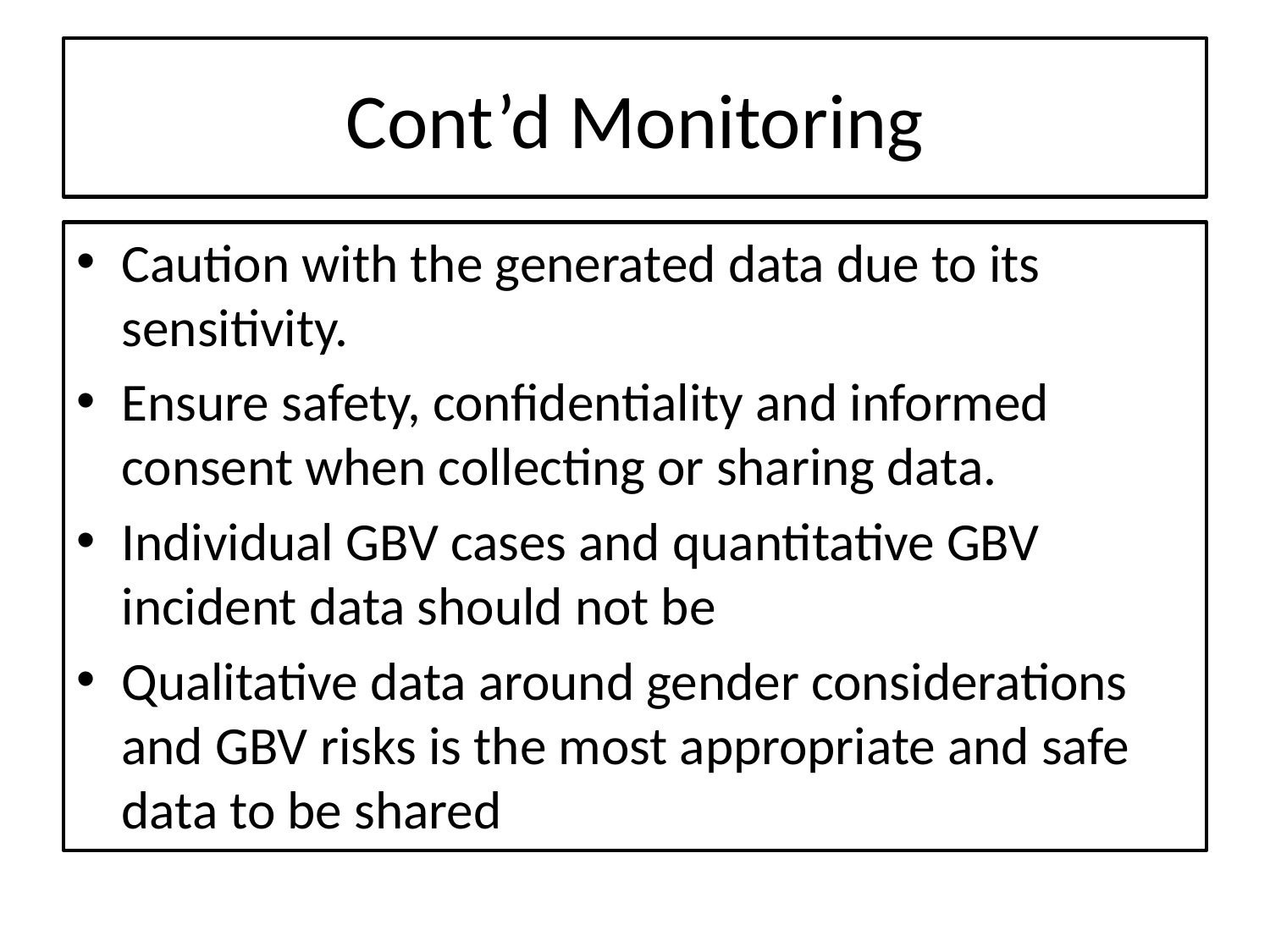

# Cont’d Monitoring
Caution with the generated data due to its sensitivity.
Ensure safety, confidentiality and informed consent when collecting or sharing data.
Individual GBV cases and quantitative GBV incident data should not be
Qualitative data around gender considerations and GBV risks is the most appropriate and safe data to be shared